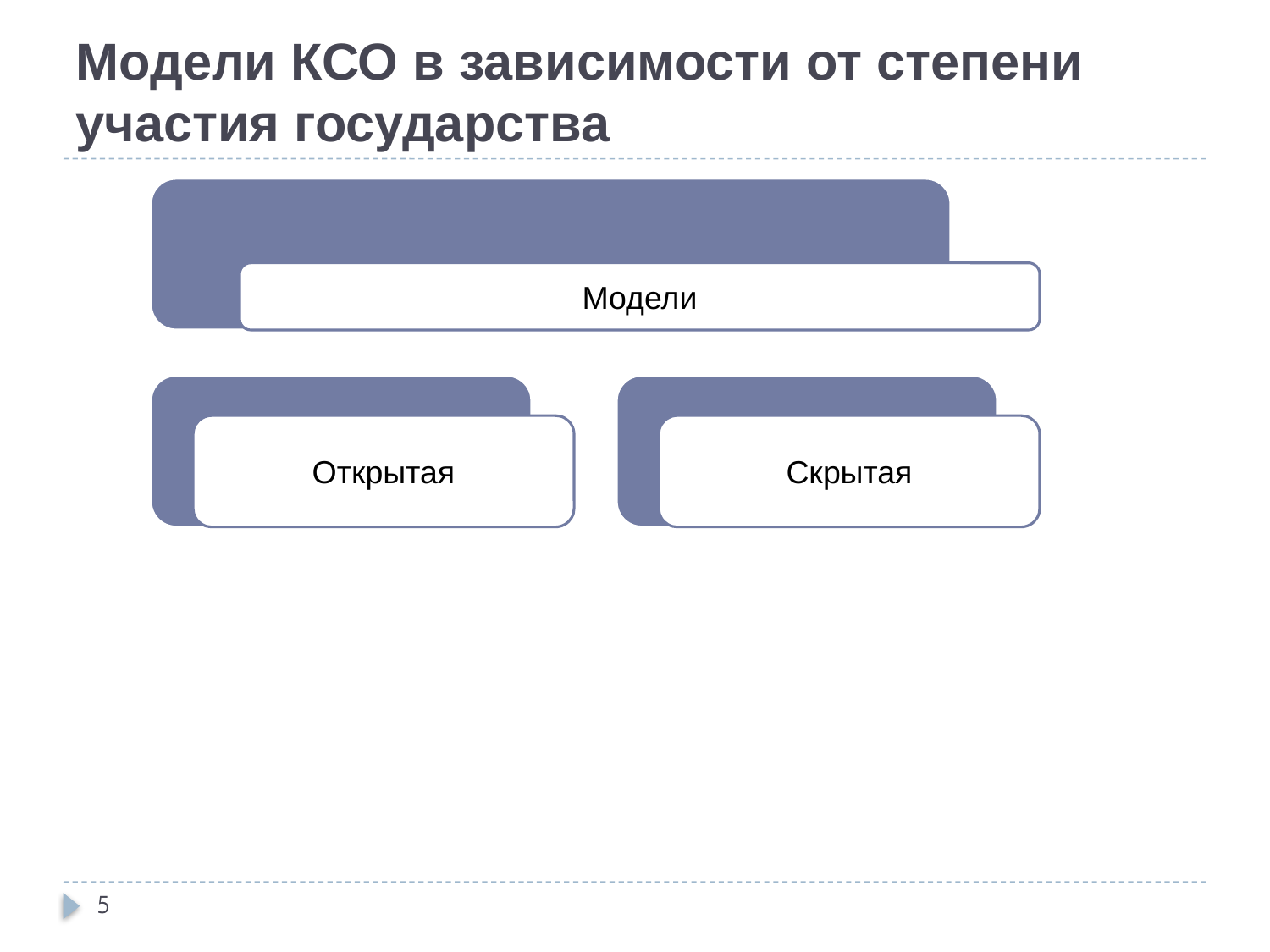

# Модели КСО в зависимости от степени участия государства
Модели
Открытая
Скрытая
5